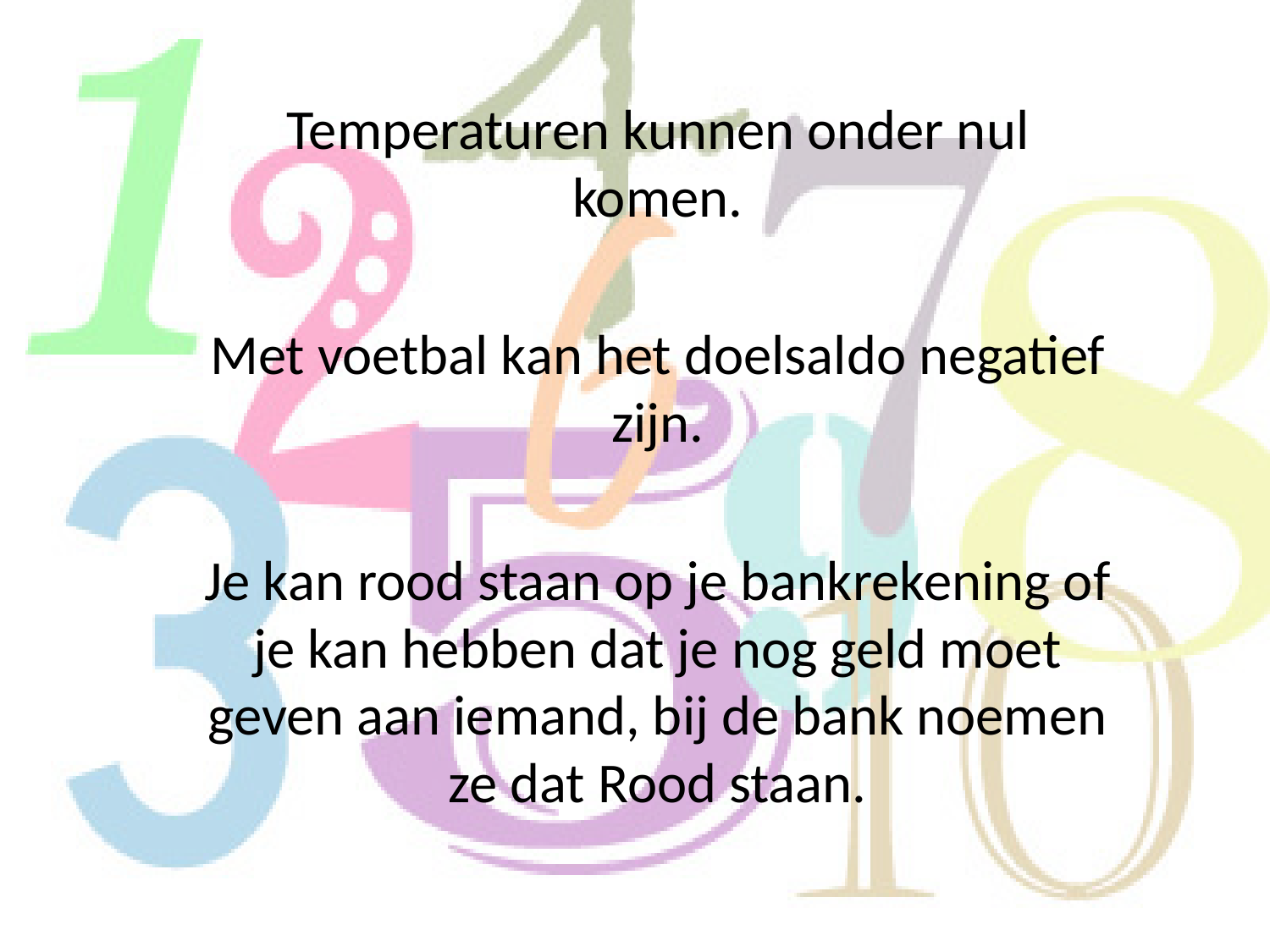

Temperaturen kunnen onder nul komen.

Met voetbal kan het doelsaldo negatief zijn.

Je kan rood staan op je bankrekening of je kan hebben dat je nog geld moet geven aan iemand, bij de bank noemen ze dat Rood staan.
#